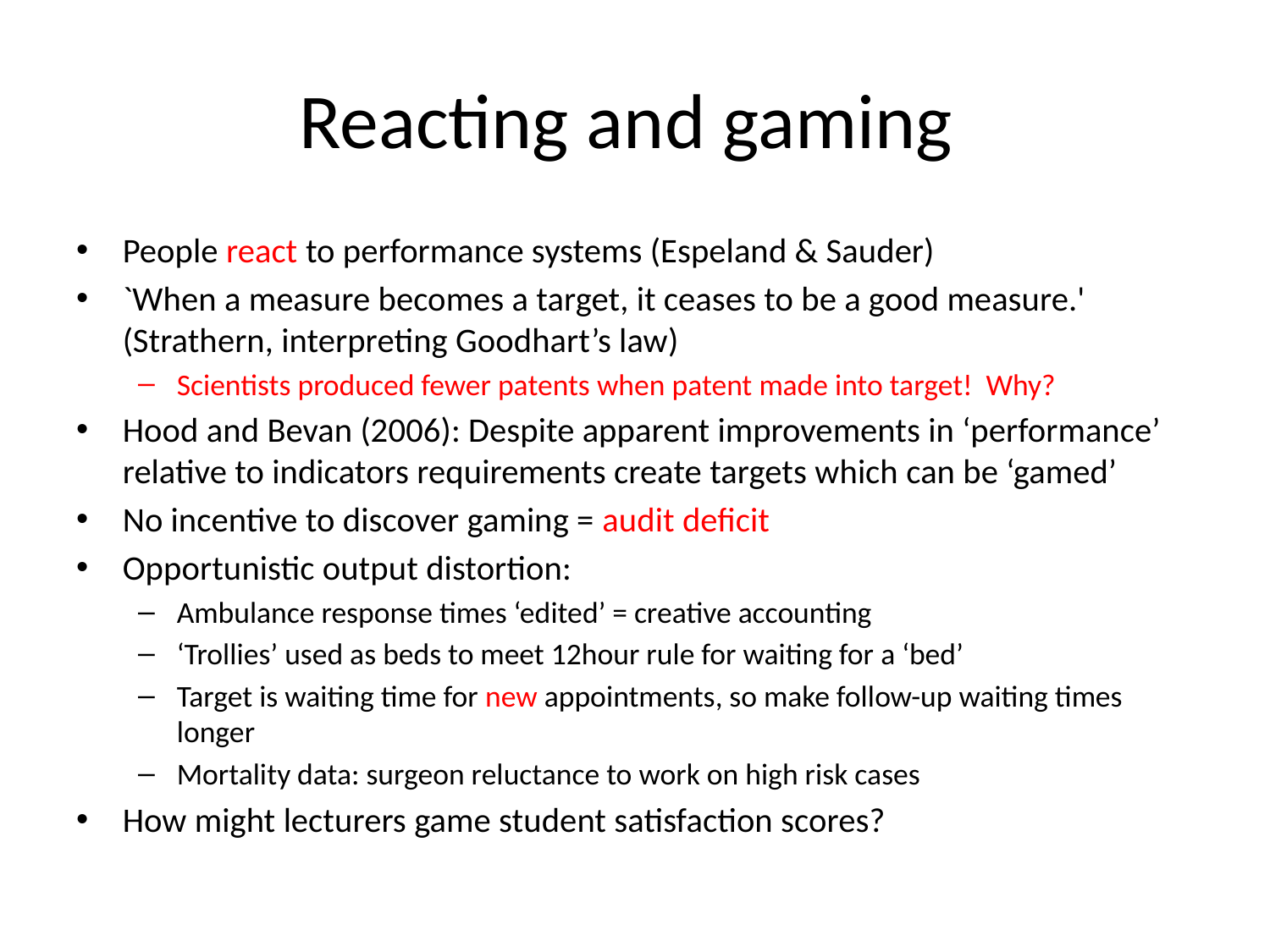

# Reacting and gaming
People react to performance systems (Espeland & Sauder)
`When a measure becomes a target, it ceases to be a good measure.' (Strathern, interpreting Goodhart’s law)
Scientists produced fewer patents when patent made into target!  Why?
Hood and Bevan (2006): Despite apparent improvements in ‘performance’ relative to indicators requirements create targets which can be ‘gamed’
No incentive to discover gaming = audit deficit
Opportunistic output distortion:
Ambulance response times ‘edited’ = creative accounting
‘Trollies’ used as beds to meet 12hour rule for waiting for a ‘bed’
Target is waiting time for new appointments, so make follow-up waiting times longer
Mortality data: surgeon reluctance to work on high risk cases
How might lecturers game student satisfaction scores?